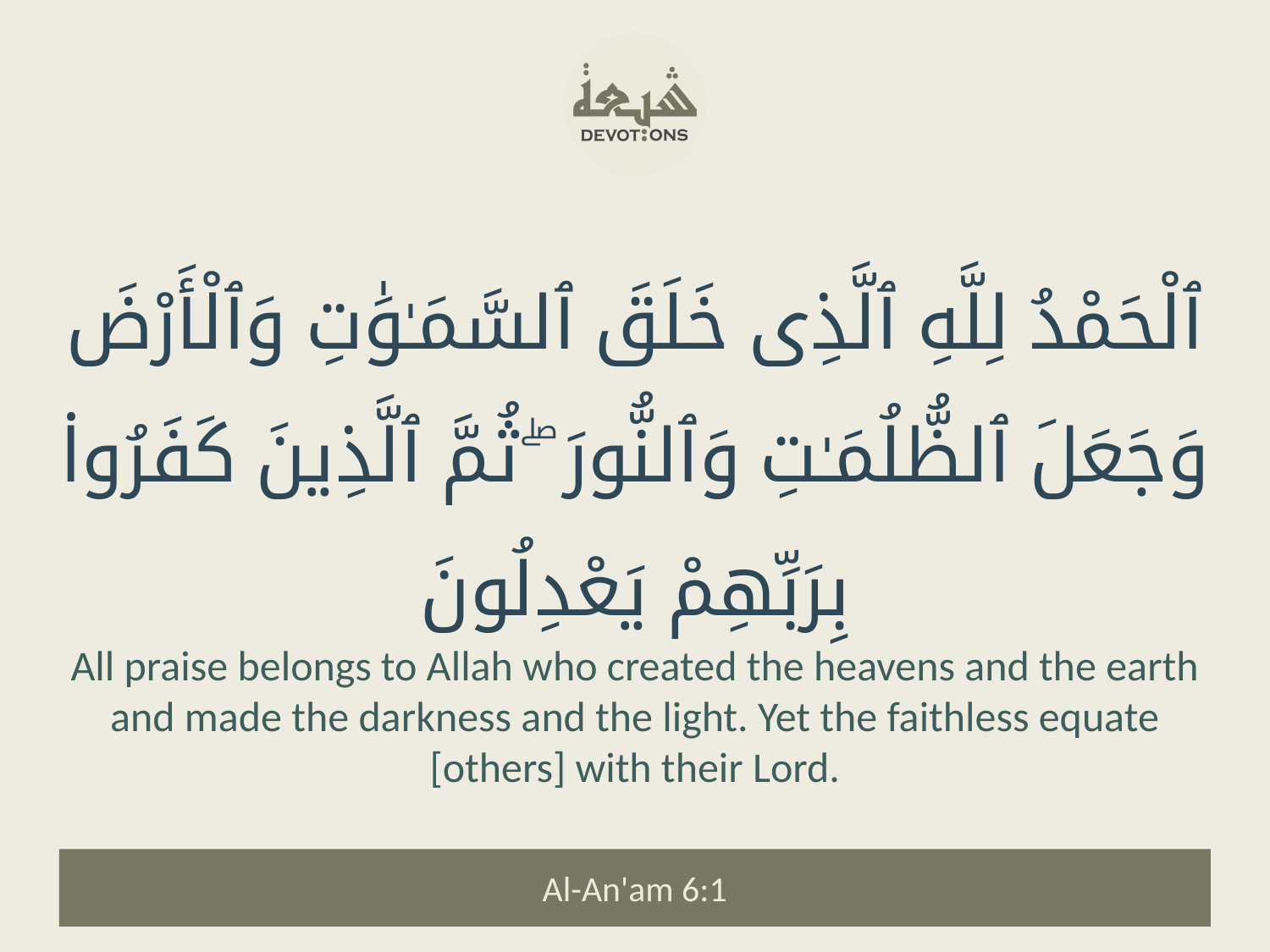

ٱلْحَمْدُ لِلَّهِ ٱلَّذِى خَلَقَ ٱلسَّمَـٰوَٰتِ وَٱلْأَرْضَ وَجَعَلَ ٱلظُّلُمَـٰتِ وَٱلنُّورَ ۖ ثُمَّ ٱلَّذِينَ كَفَرُوا۟ بِرَبِّهِمْ يَعْدِلُونَ
All praise belongs to Allah who created the heavens and the earth and made the darkness and the light. Yet the faithless equate [others] with their Lord.
Al-An'am 6:1